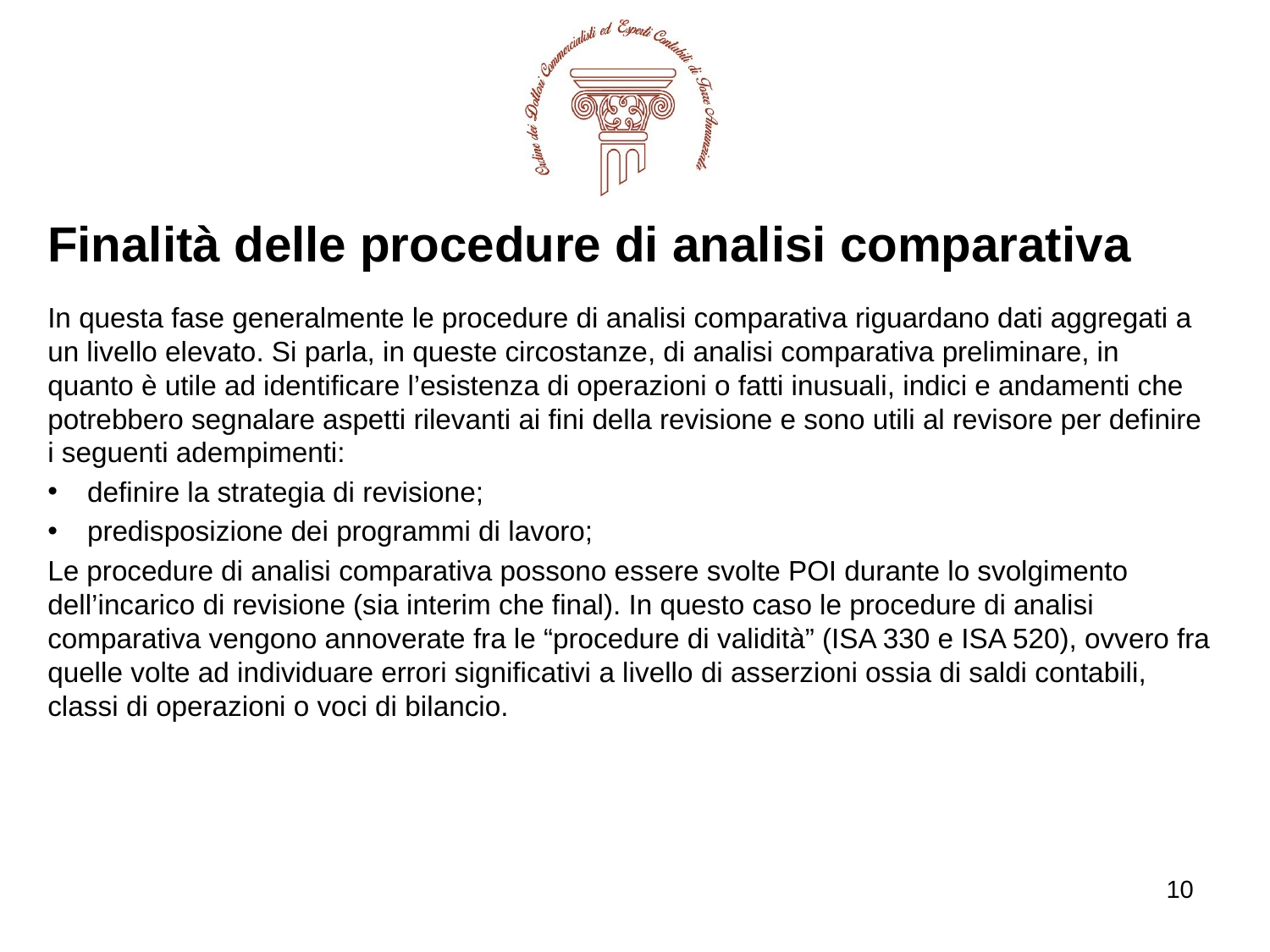

Finalità delle procedure di analisi comparativa

In questa fase generalmente le procedure di analisi comparativa riguardano dati aggregati a un livello elevato. Si parla, in queste circostanze, di analisi comparativa preliminare, in quanto è utile ad identificare l’esistenza di operazioni o fatti inusuali, indici e andamenti che potrebbero segnalare aspetti rilevanti ai fini della revisione e sono utili al revisore per definire i seguenti adempimenti:
definire la strategia di revisione;
predisposizione dei programmi di lavoro;
Le procedure di analisi comparativa possono essere svolte POI durante lo svolgimento dell’incarico di revisione (sia interim che final). In questo caso le procedure di analisi comparativa vengono annoverate fra le “procedure di validità” (ISA 330 e ISA 520), ovvero fra quelle volte ad individuare errori significativi a livello di asserzioni ossia di saldi contabili, classi di operazioni o voci di bilancio.

10